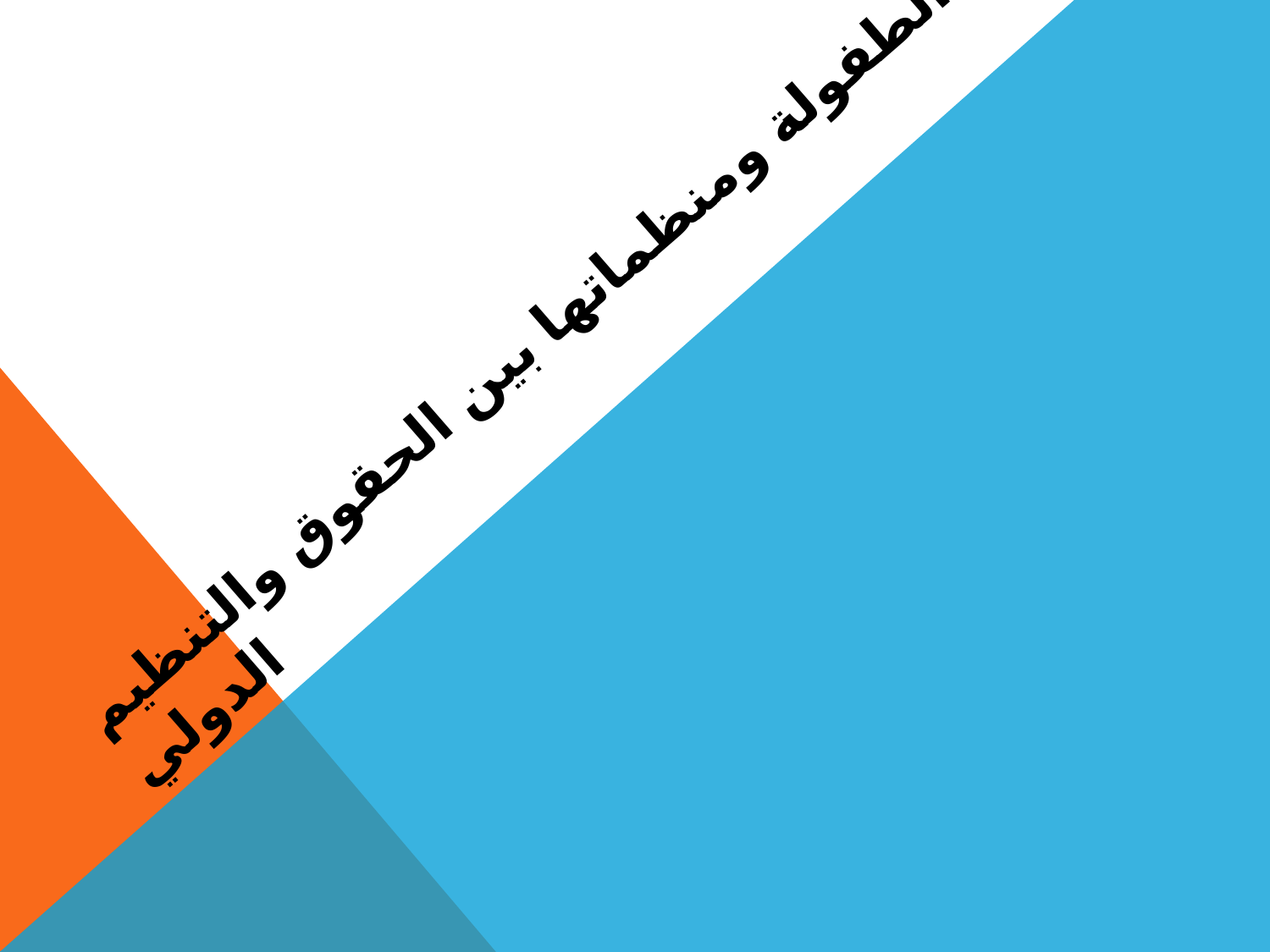

# الطفولة ومنظماتها بين الحقوق والتنظيم الدولي